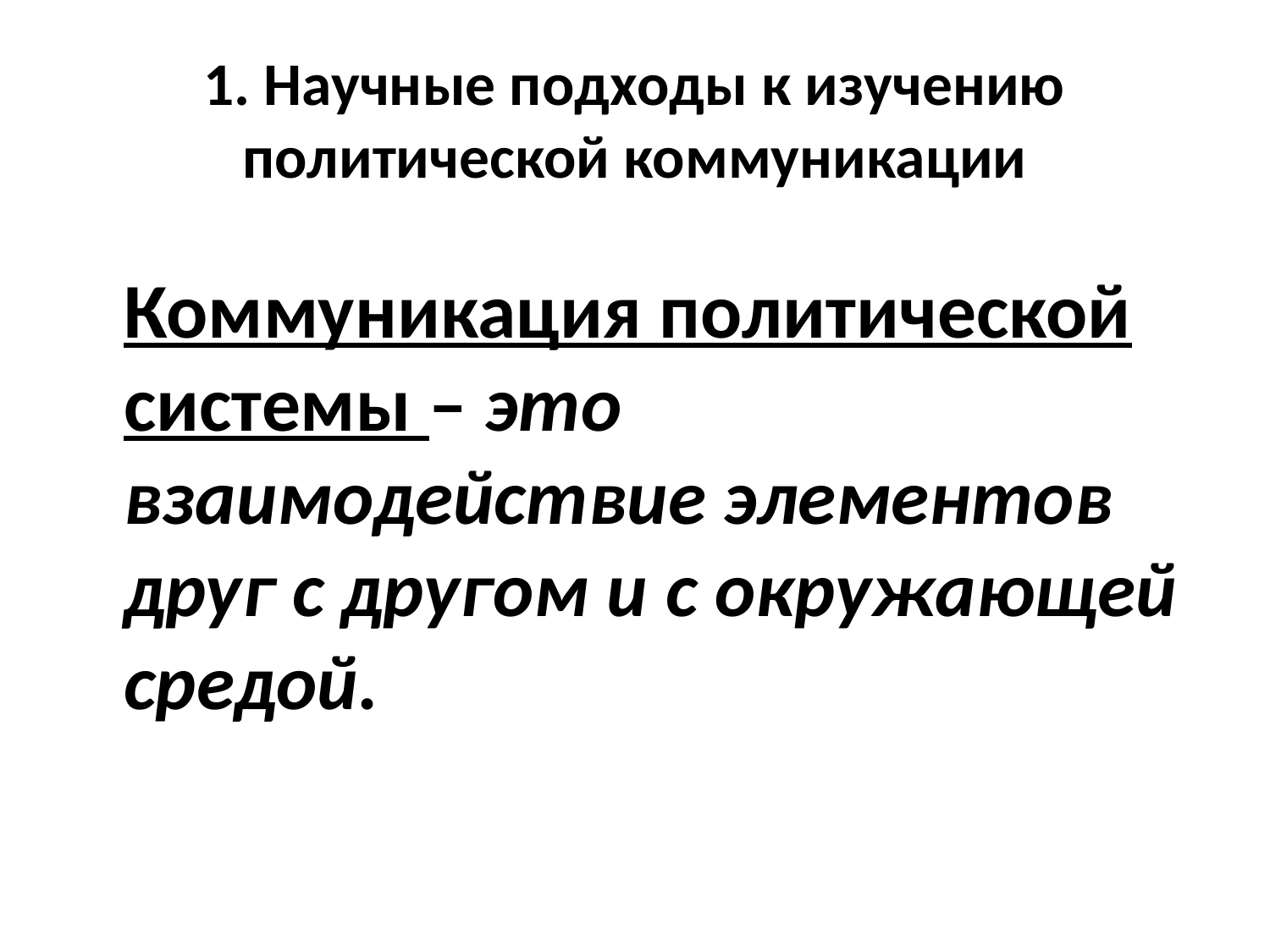

# 1. Научные подходы к изучению политической коммуникации
	Коммуникация политической системы – это взаимодействие элементов друг с другом и с окружающей средой.